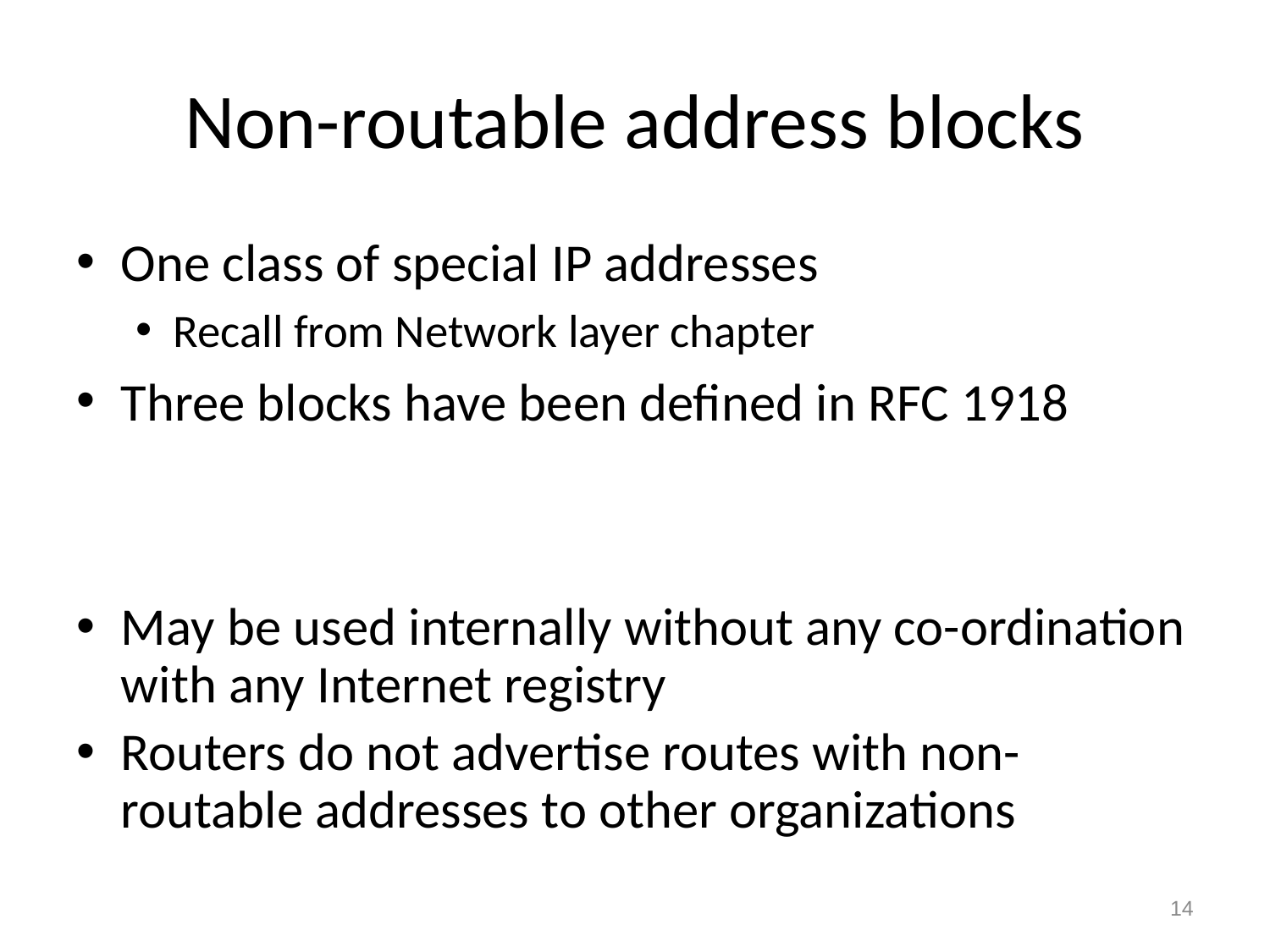

# Non-routable address blocks
One class of special IP addresses
Recall from Network layer chapter
Three blocks have been defined in RFC 1918

May be used internally without any co-ordination with any Internet registry
Routers do not advertise routes with non-routable addresses to other organizations
14